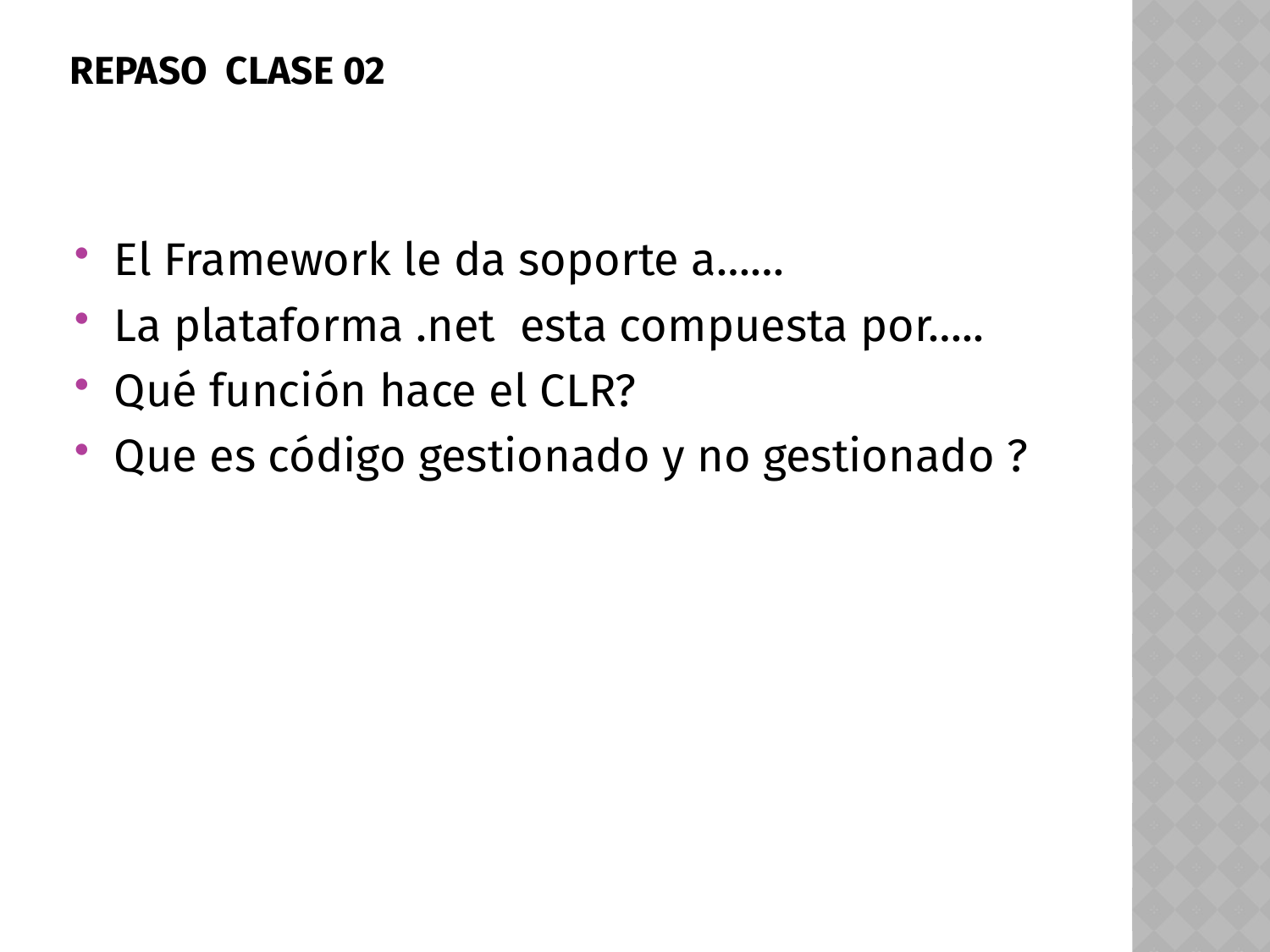

# Repaso  clase 02
El Framework le da soporte a……
La plataforma .net  esta compuesta por…..
Qué función hace el CLR?
Que es código gestionado y no gestionado ?